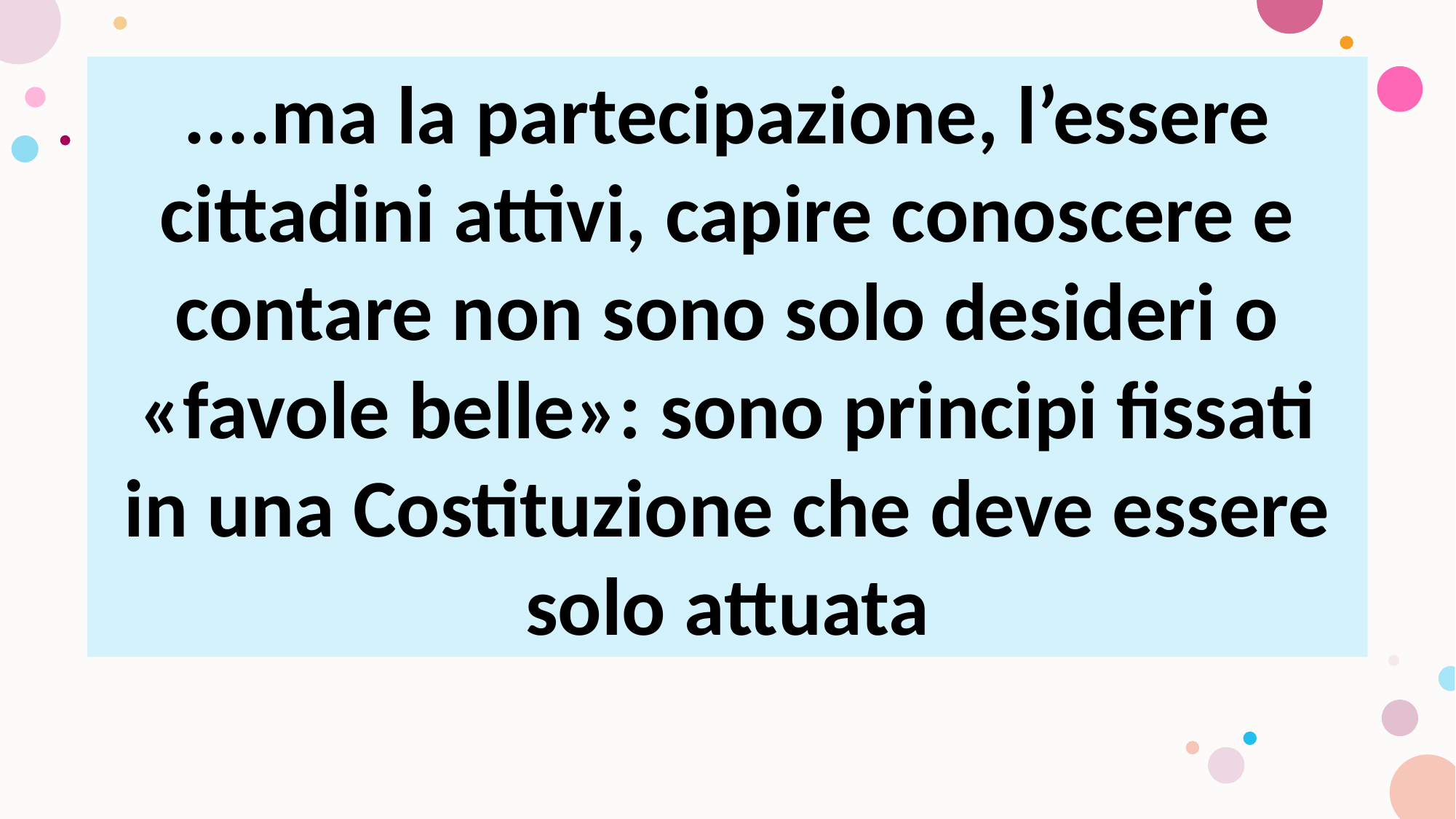

....ma la partecipazione, l’essere cittadini attivi, capire conoscere e contare non sono solo desideri o «favole belle»: sono principi fissati in una Costituzione che deve essere solo attuata